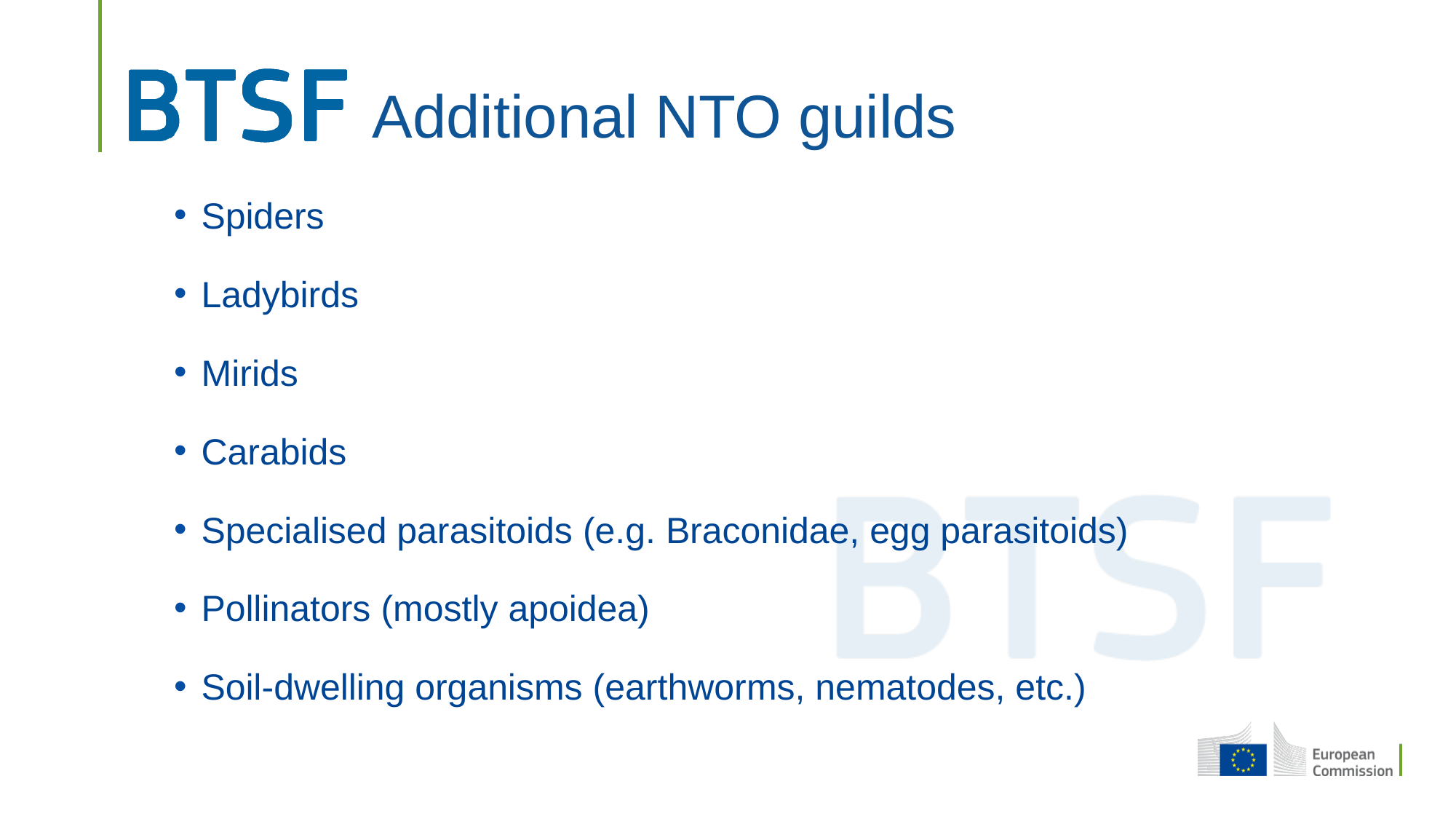

# Additional NTO guilds
Spiders
Ladybirds
Mirids
Carabids
Specialised parasitoids (e.g. Braconidae, egg parasitoids)
Pollinators (mostly apoidea)
Soil-dwelling organisms (earthworms, nematodes, etc.)